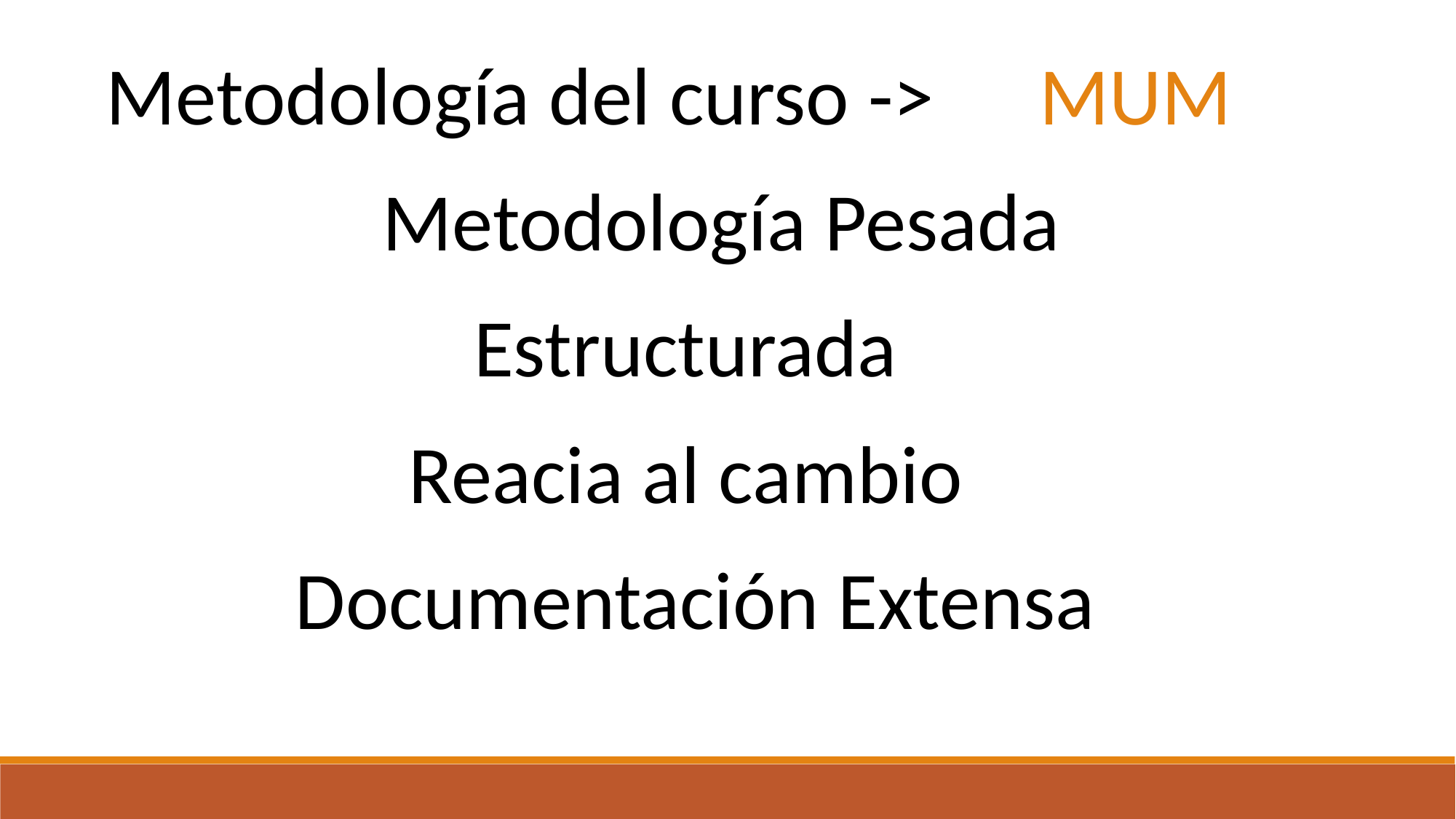

Metodología del curso ->
MUM
Metodología Pesada
Estructurada
Reacia al cambio
Documentación Extensa